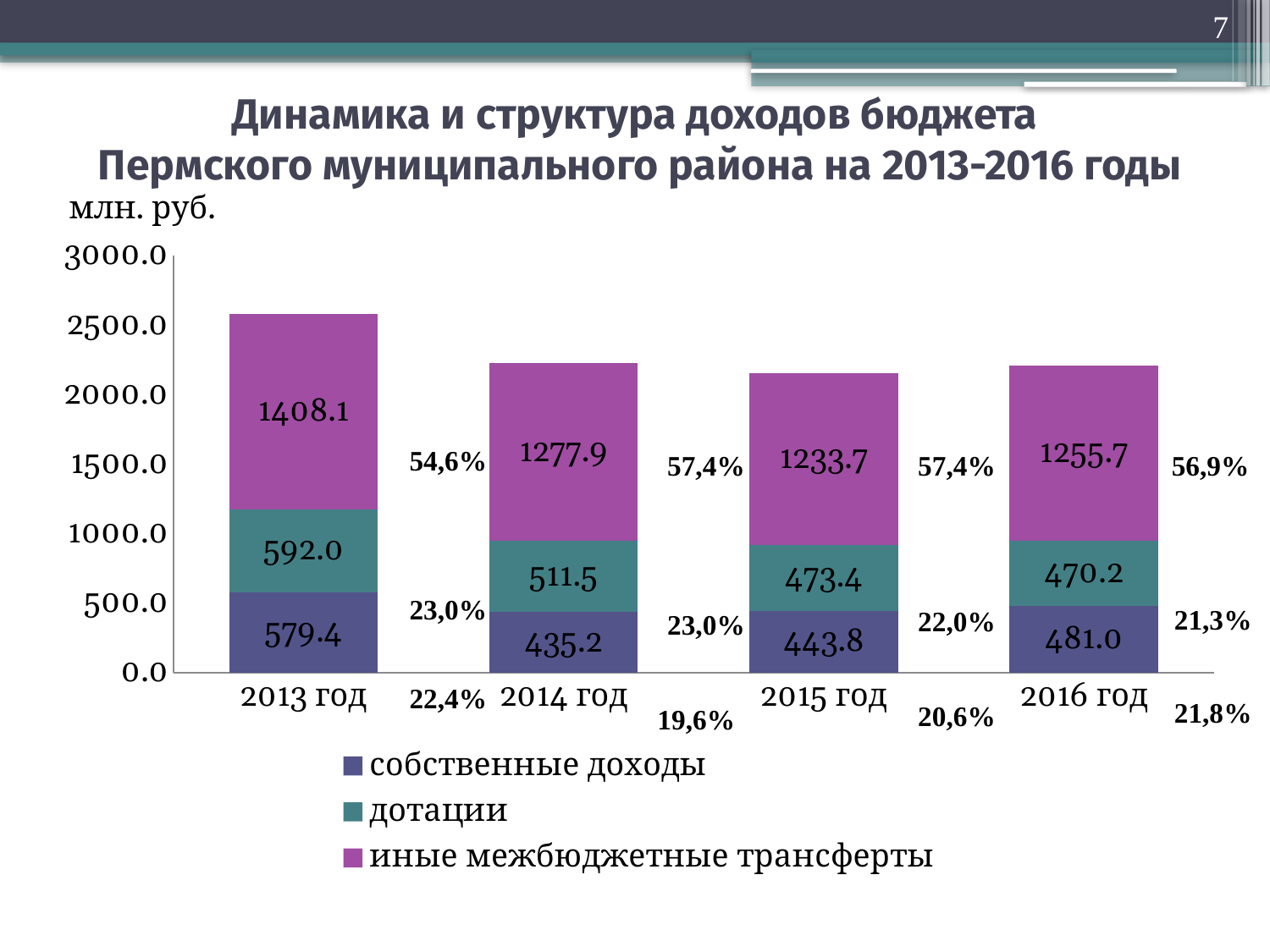

7
# Динамика и структура доходов бюджета Пермского муниципального района на 2013-2016 годы
млн. руб.

### Chart

| Category | собственные доходы  | дотации  | иные межбюджетные трансферты |
|---|---|---|---|
| 2013 год | 579.4 | 592.0 | 1408.1 |
| 2014 год | 435.152 | 511.5 | 1277.948 |
| 2015 год | 443.805 | 473.39699999999937 | 1233.658 |
| 2016 год | 480.9549999999999 | 470.209 | 1255.726 |
54,6%
57,4%
57,4%
56,9%
23,0%
21,3%
22,0%
23,0%
22,4%
21,8%
20,6%
19,6%